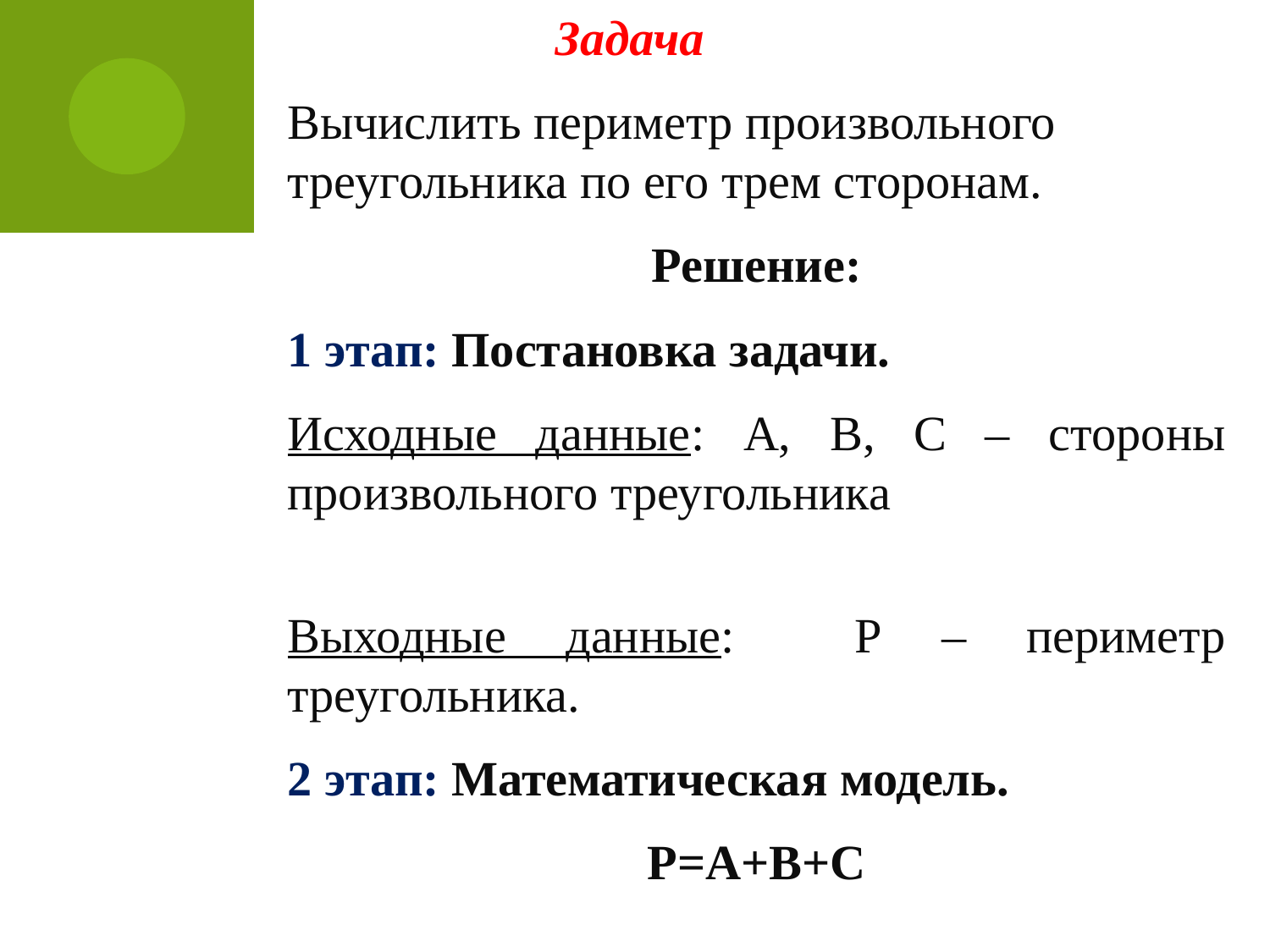

Задача
Вычислить периметр произвольного треугольника по его трем сторонам.
Решение:
1 этап: Постановка задачи.
Исходные данные: А, B, C – стороны произвольного треугольника
Выходные данные:  P – периметр треугольника.
2 этап: Математическая модель.
P=A+B+С